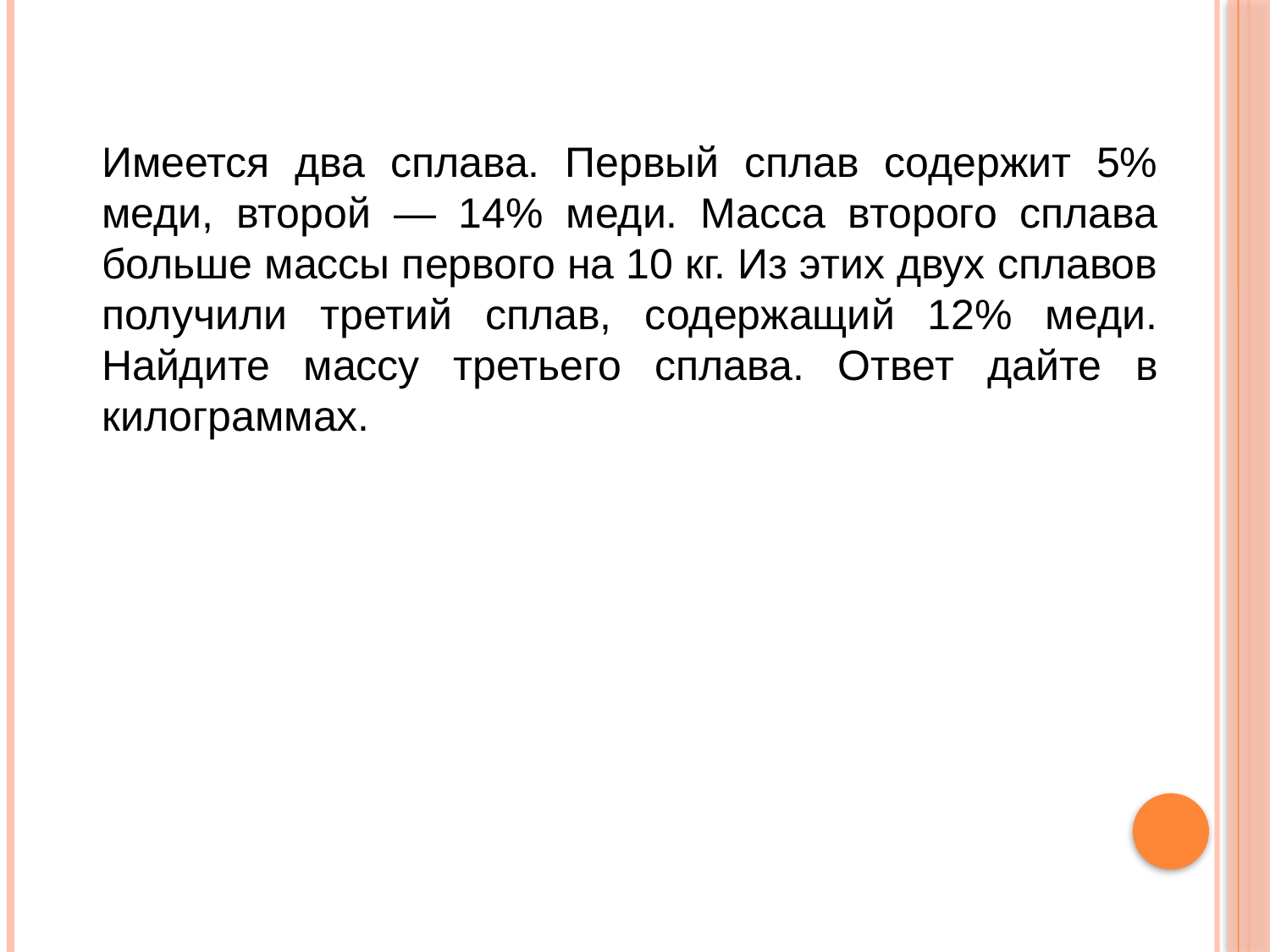

Имеется два сплава. Первый сплав содержит 5% меди, второй — 14% меди. Масса второго сплава больше массы первого на 10 кг. Из этих двух сплавов получили третий сплав, содержащий 12% меди. Найдите массу третьего сплава. Ответ дайте в килограммах.